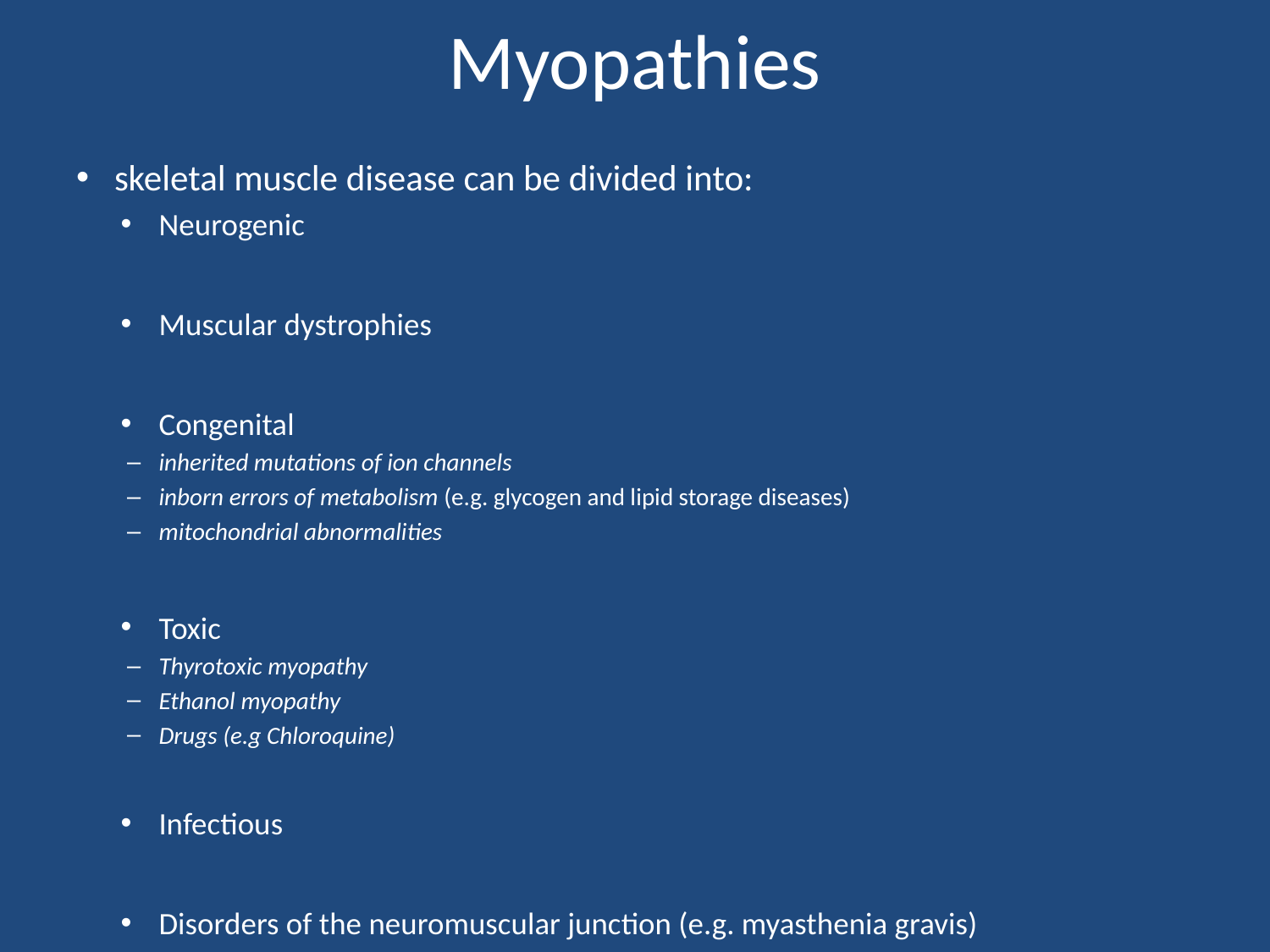

# Myopathies
skeletal muscle disease can be divided into:
Neurogenic

Muscular dystrophies

Congenital
inherited mutations of ion channels
inborn errors of metabolism (e.g. glycogen and lipid storage diseases)
mitochondrial abnormalities

Toxic
Thyrotoxic myopathy
Ethanol myopathy
Drugs (e.g Chloroquine)

Infectious

Disorders of the neuromuscular junction (e.g. myasthenia gravis)